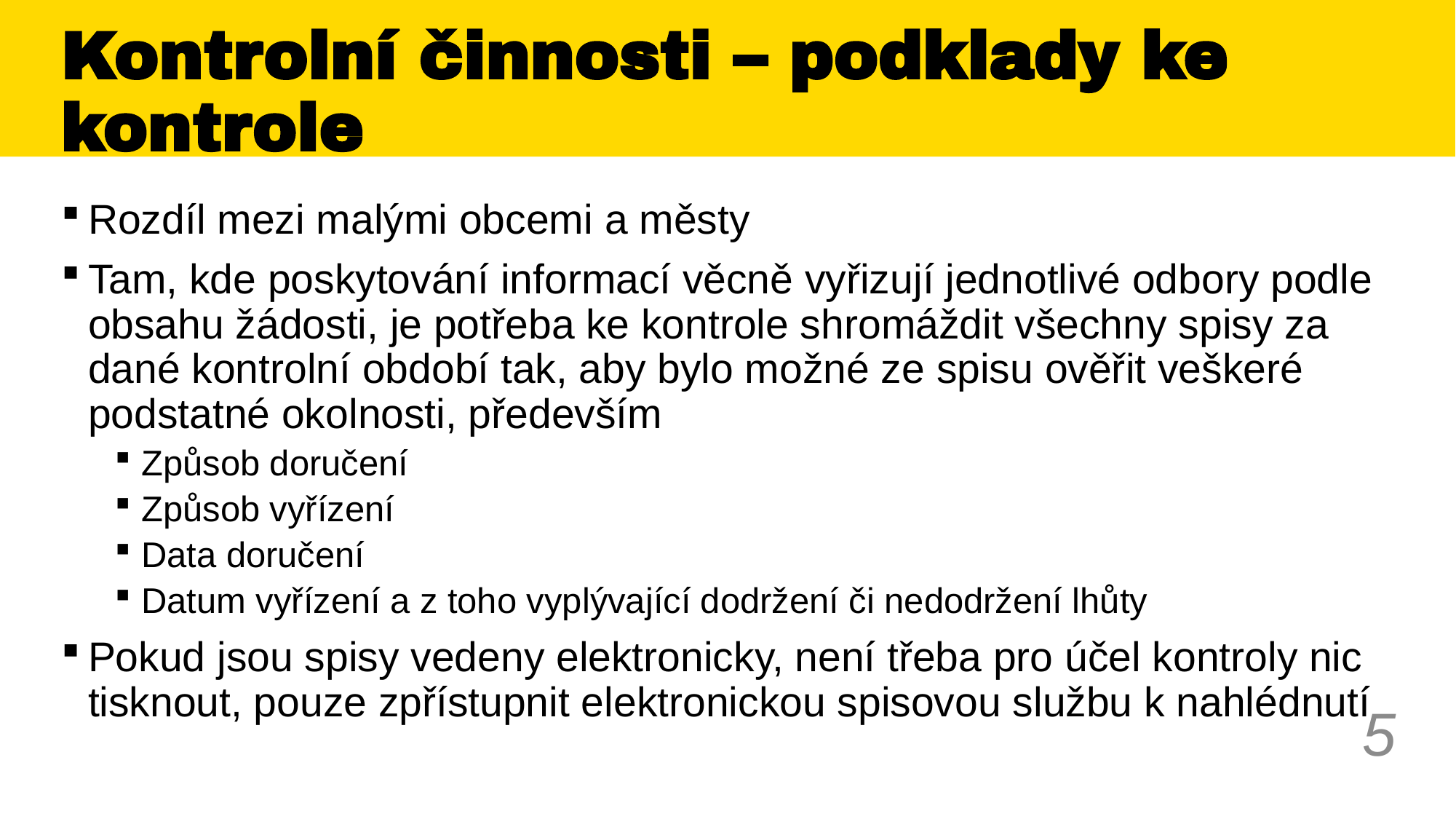

# Kontrolní činnosti – podklady ke kontrole
Rozdíl mezi malými obcemi a městy
Tam, kde poskytování informací věcně vyřizují jednotlivé odbory podle obsahu žádosti, je potřeba ke kontrole shromáždit všechny spisy za dané kontrolní období tak, aby bylo možné ze spisu ověřit veškeré podstatné okolnosti, především
Způsob doručení
Způsob vyřízení
Data doručení
Datum vyřízení a z toho vyplývající dodržení či nedodržení lhůty
Pokud jsou spisy vedeny elektronicky, není třeba pro účel kontroly nic tisknout, pouze zpřístupnit elektronickou spisovou službu k nahlédnutí

5